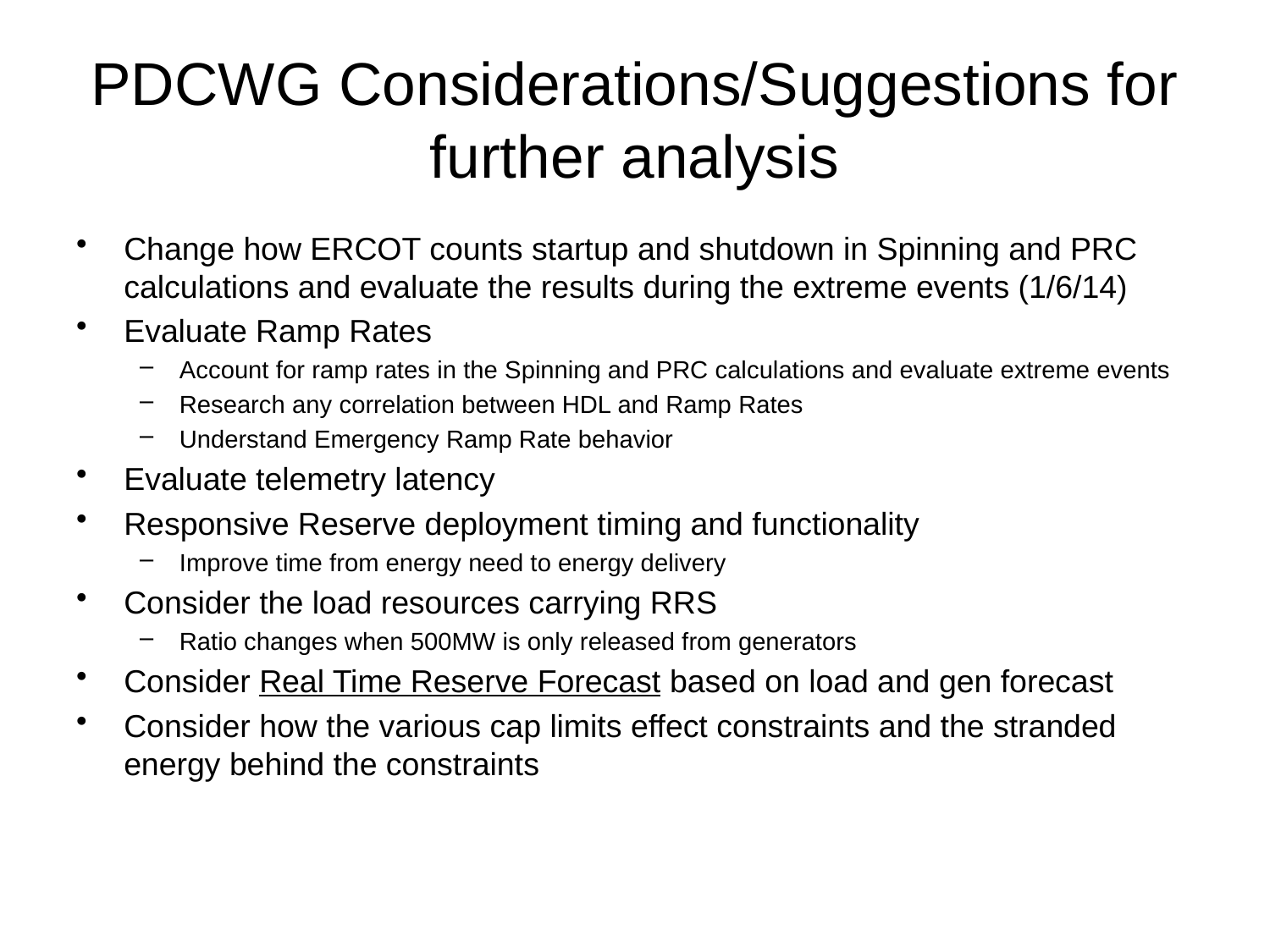

# PDCWG Considerations/Suggestions for further analysis
Change how ERCOT counts startup and shutdown in Spinning and PRC calculations and evaluate the results during the extreme events (1/6/14)
Evaluate Ramp Rates
Account for ramp rates in the Spinning and PRC calculations and evaluate extreme events
Research any correlation between HDL and Ramp Rates
Understand Emergency Ramp Rate behavior
Evaluate telemetry latency
Responsive Reserve deployment timing and functionality
Improve time from energy need to energy delivery
Consider the load resources carrying RRS
Ratio changes when 500MW is only released from generators
Consider Real Time Reserve Forecast based on load and gen forecast
Consider how the various cap limits effect constraints and the stranded energy behind the constraints